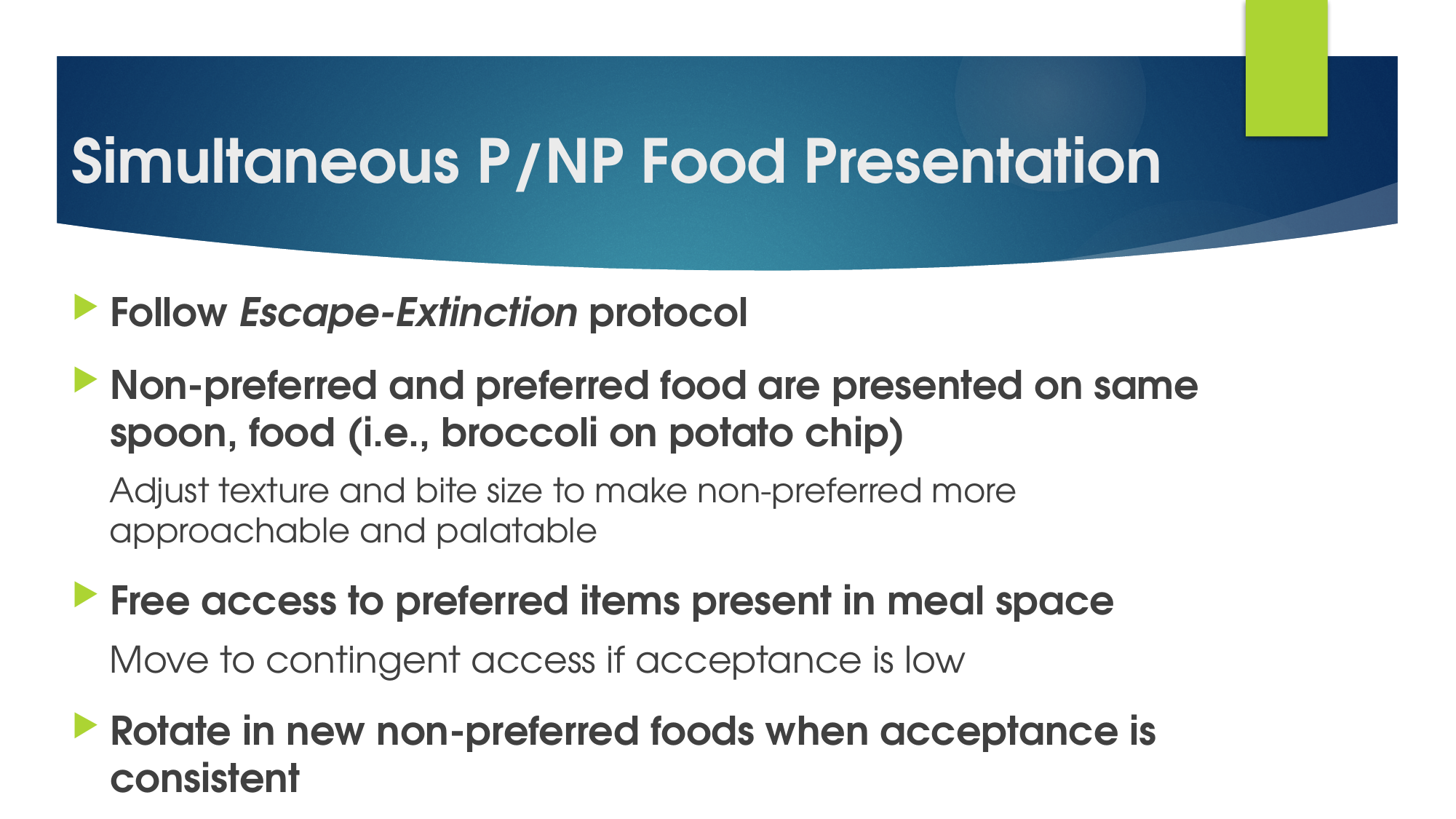

# Simultaneous P/NP Food Presentation
Follow Escape-Extinction protocol
Non-preferred and preferred food are presented on same spoon, food (i.e., broccoli on potato chip)
Adjust texture and bite size to make non-preferred more approachable and palatable
Free access to preferred items present in meal space
Move to contingent access if acceptance is low
Rotate in new non-preferred foods when acceptance is consistent